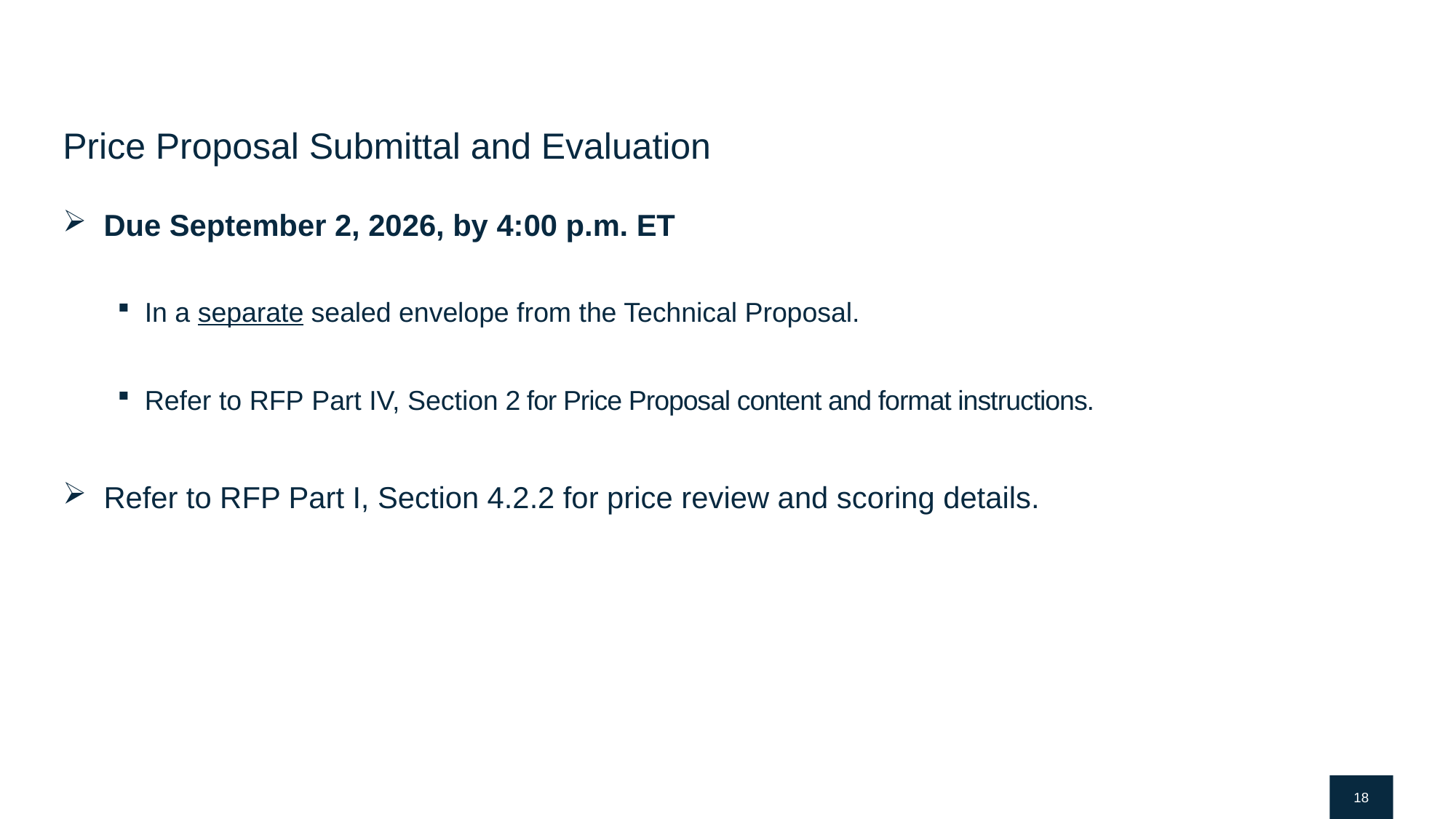

# Price Proposal Submittal and Evaluation
Due September 2, 2026, by 4:00 p.m. ET

In a separate sealed envelope from the Technical Proposal.

Refer to RFP Part IV, Section 2 for Price Proposal content and format instructions.

Refer to RFP Part I, Section 4.2.2 for price review and scoring details.
18